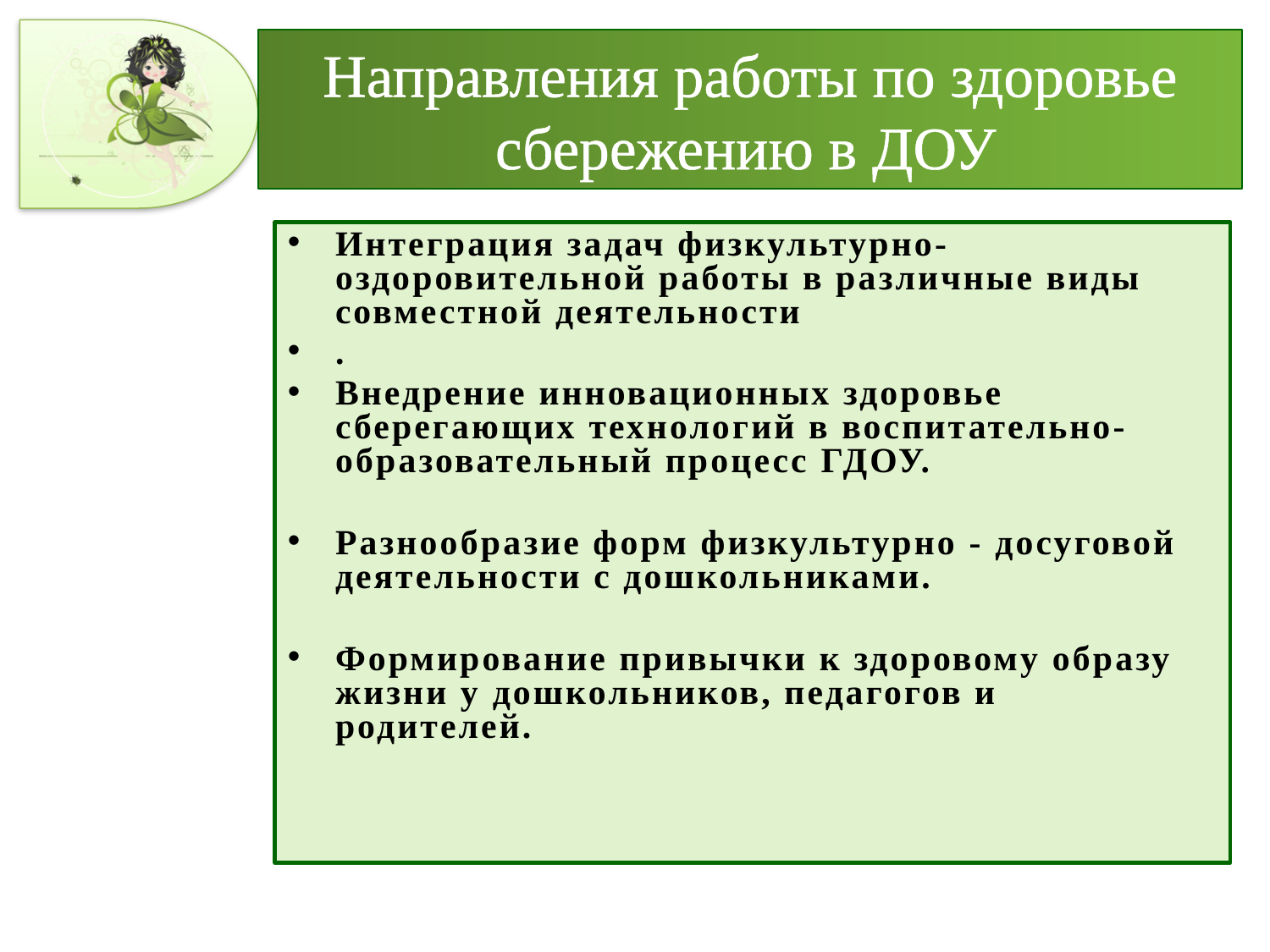

# Направления работы по здоровье сбережению в ДОУ
Интеграция задач физкультурно-оздоровительной работы в различные виды совместной деятельности
.
Внедрение инновационных здоровье сберегающих технологий в воспитательно-образовательный процесс ГДОУ.

Разнообразие форм физкультурно - досуговой деятельности с дошкольниками.

Формирование привычки к здоровому образу жизни у дошкольников, педагогов и  родителей.